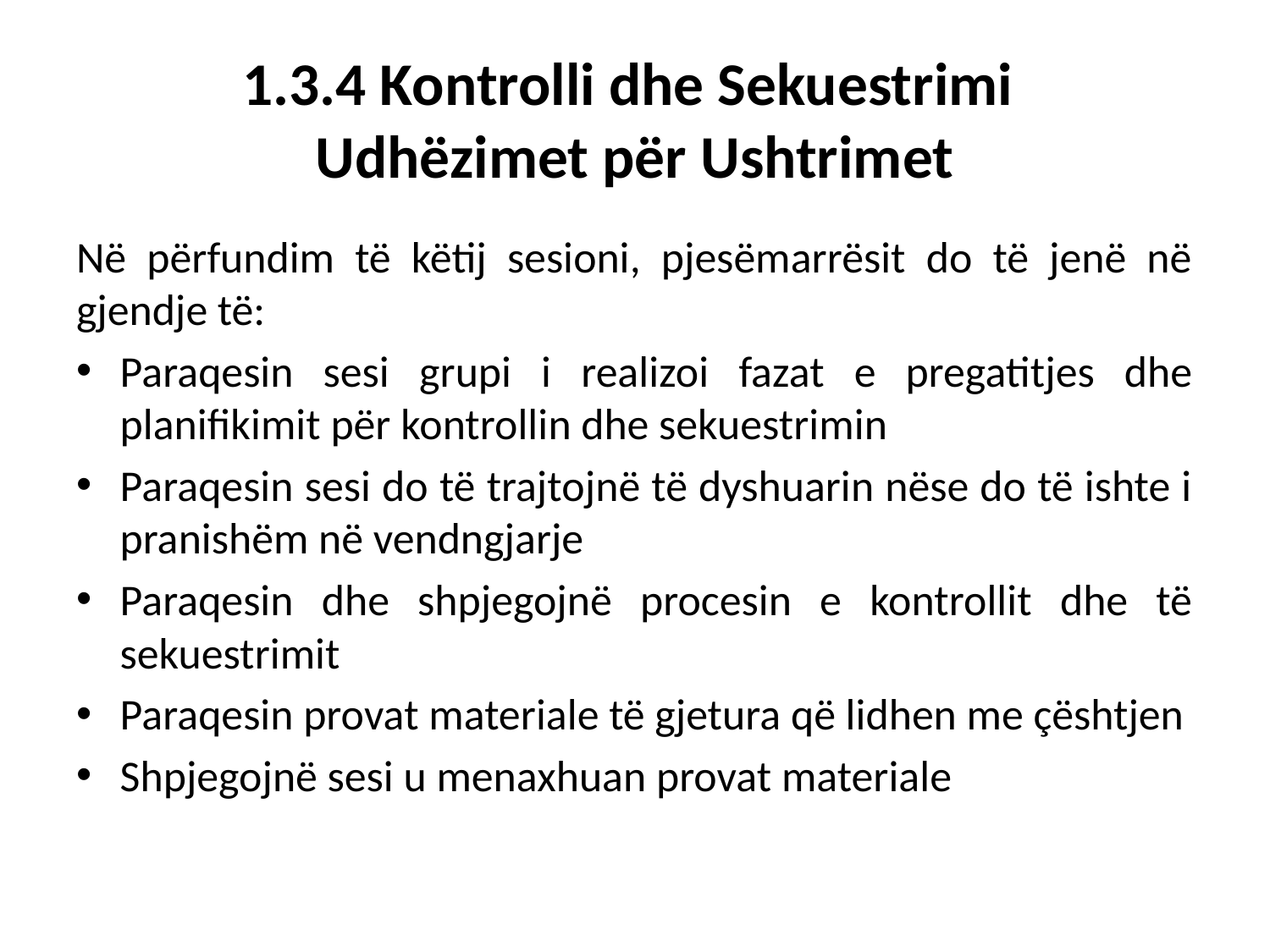

# 1.3.4 Kontrolli dhe Sekuestrimi Udhëzimet për Ushtrimet
Në përfundim të këtij sesioni, pjesëmarrësit do të jenë në gjendje të:
Paraqesin sesi grupi i realizoi fazat e pregatitjes dhe planifikimit për kontrollin dhe sekuestrimin
Paraqesin sesi do të trajtojnë të dyshuarin nëse do të ishte i pranishëm në vendngjarje
Paraqesin dhe shpjegojnë procesin e kontrollit dhe të sekuestrimit
Paraqesin provat materiale të gjetura që lidhen me çështjen
Shpjegojnë sesi u menaxhuan provat materiale